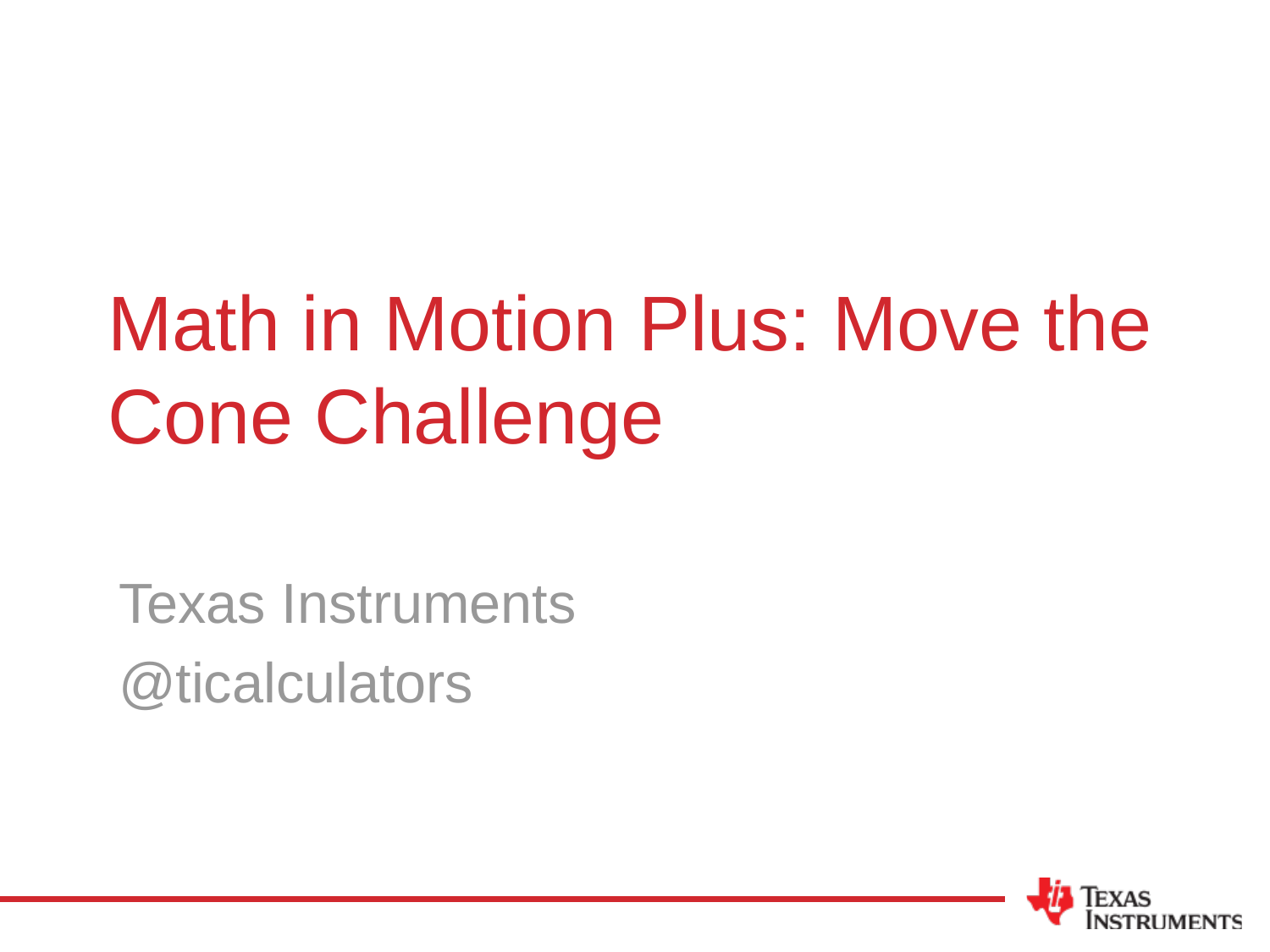

# Math in Motion Plus: Move the Cone Challenge
Texas Instruments
@ticalculators